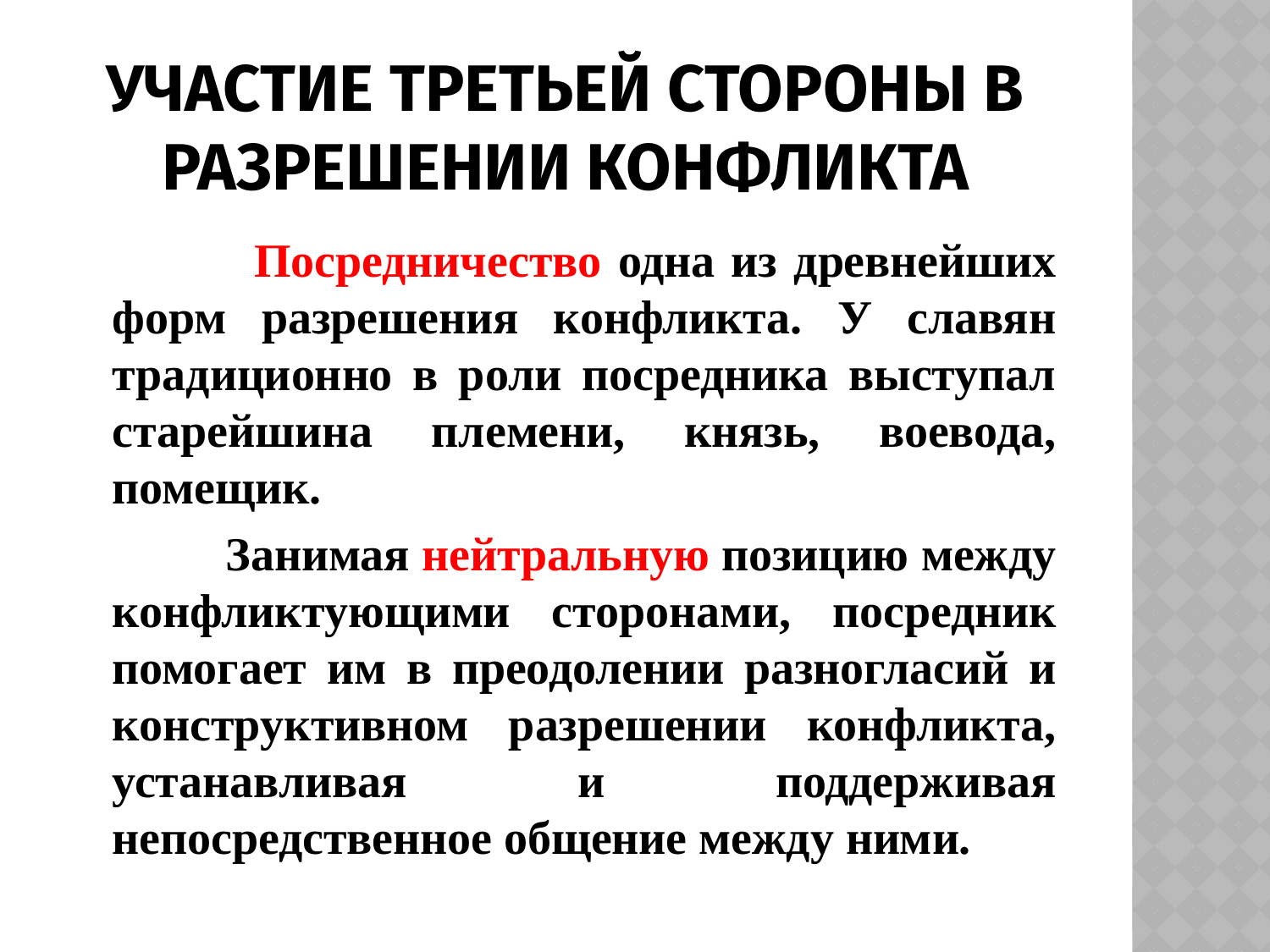

# Участие третьей стороны в разрешении конфликта
           Посредничество одна из древнейших форм разрешения конфликта. У славян традиционно в роли посредника выступал старейшина племени, князь, воевода, помещик.
            Занимая нейтральную позицию между конфликтующими сторонами, посредник помогает им в преодолении разногласий и конструктивном разрешении конфликта, устанавливая и поддерживая непосредственное общение между ними.